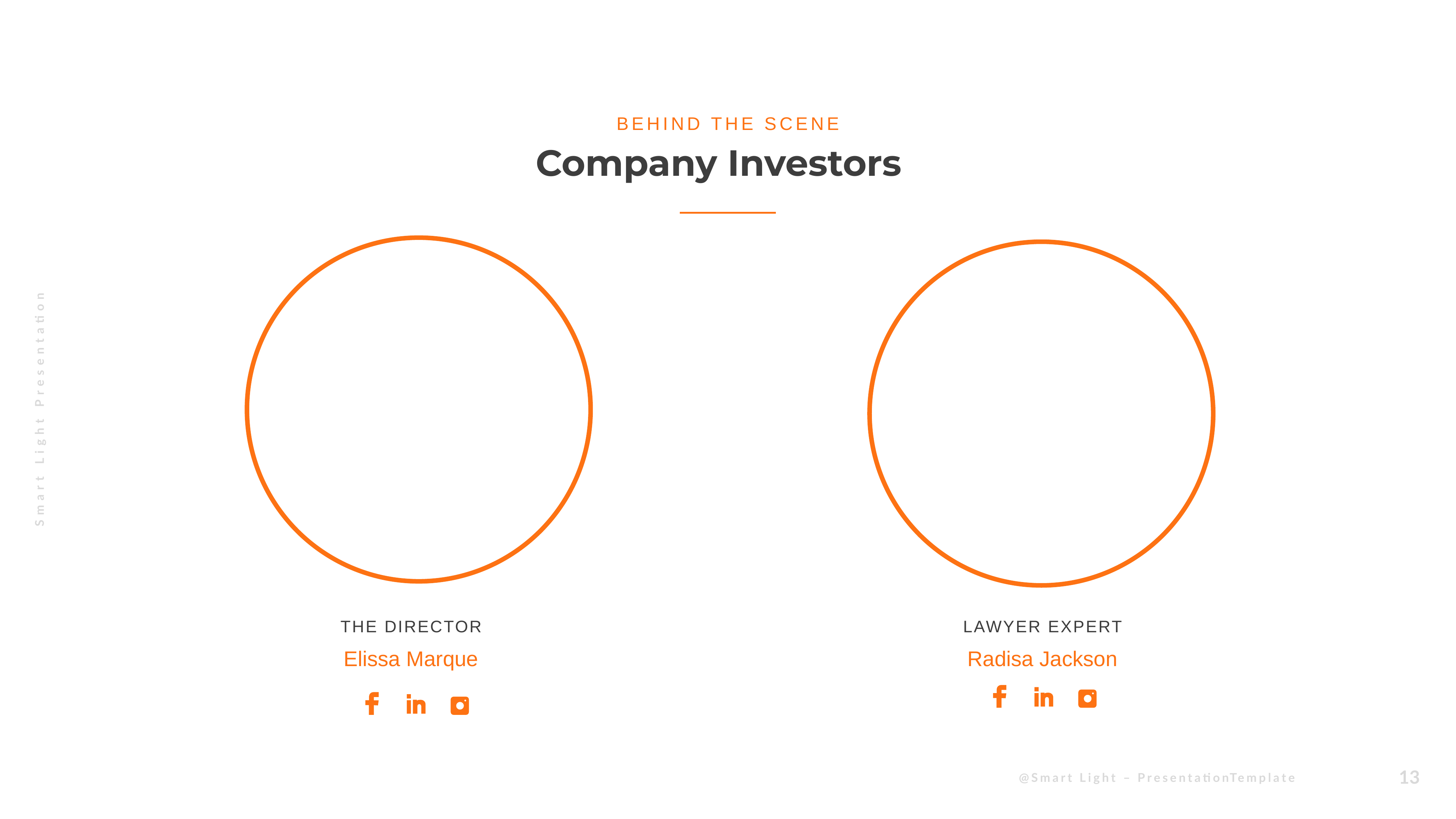

BEHIND THE SCENE
Company Investors

THE DIRECTOR
LAWYER EXPERT
Elissa Marque
Radisa Jackson